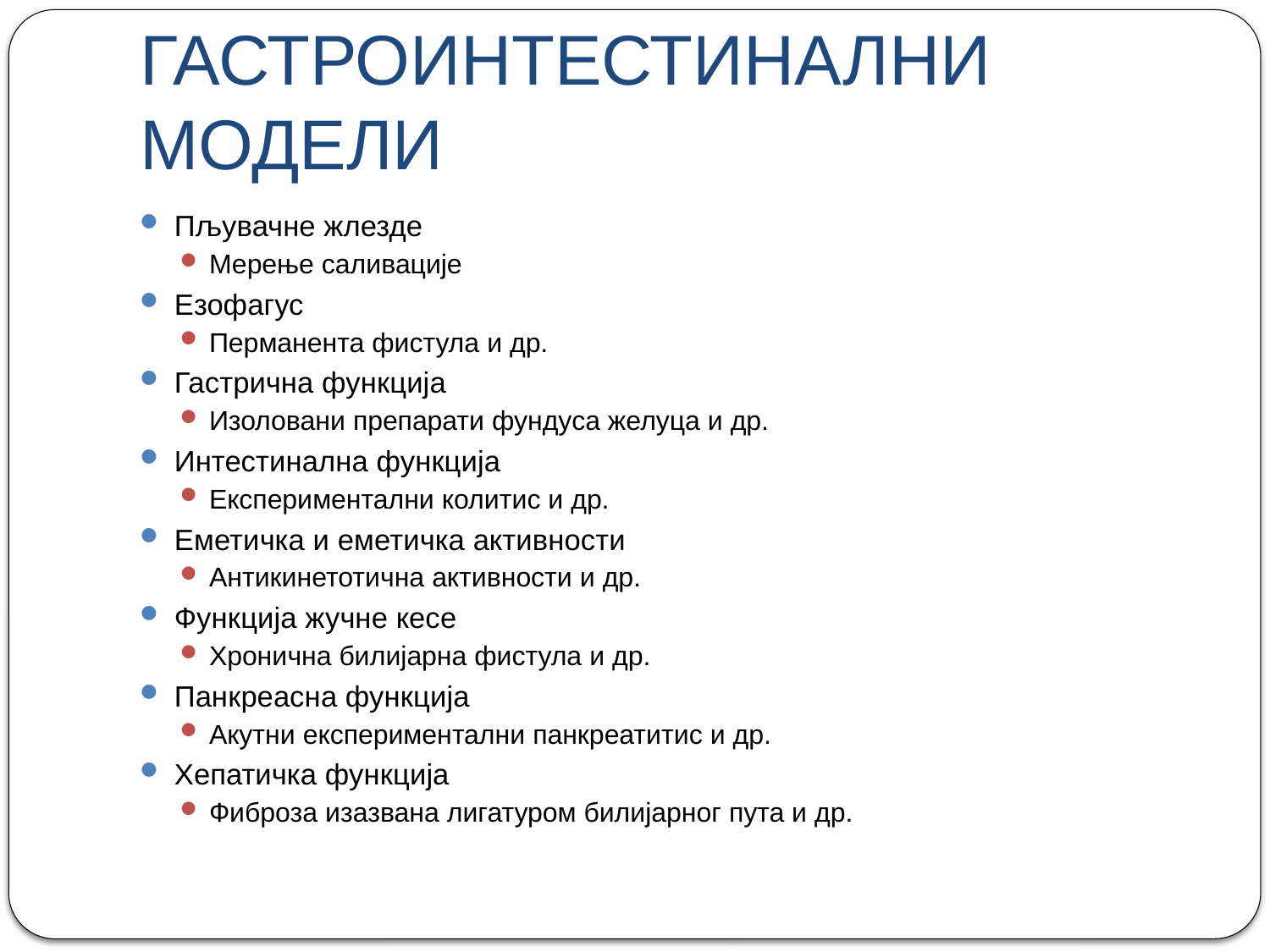

# ГАСТРОИНТЕСТИНАЛНИ МОДЕЛИ
Пљувачне жлезде
Мерење саливације
Езофагус
Перманента фистула и др.
Гастрична функција
Изоловани препарати фундуса желуца и др.
Интестинална функција
Експериментални колитис и др.
Еметичка и еметичка активности
Антикинетотична активности и др.
Функција жучне кесе
Хронична билијарна фистула и др.
Панкреасна функција
Акутни експериментални панкреатитис и др.
Хепатичка функција
Фиброза изазвана лигатуром билијарног пута и др.